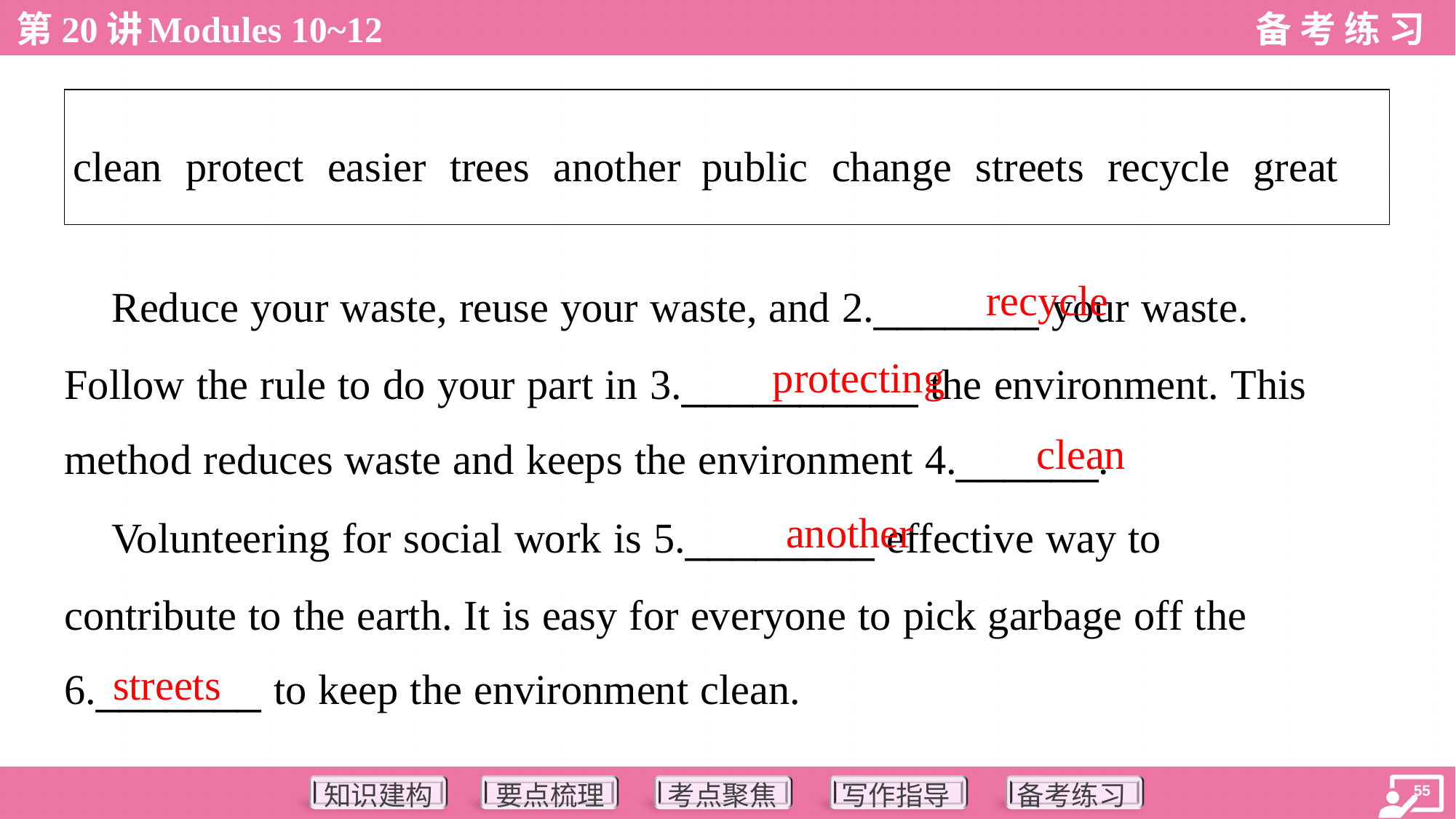

| clean protect easier trees another public change streets recycle great |
| --- |
recycle
    Reduce your waste, reuse your waste, and 2._______ your waste.
Follow the rule to do your part in 3.__________ the environment. This
method reduces waste and keeps the environment 4.______.
protecting
clean
another
    Volunteering for social work is 5.________ effective way to
contribute to the earth. It is easy for everyone to pick garbage off the
6._______ to keep the environment clean.
streets